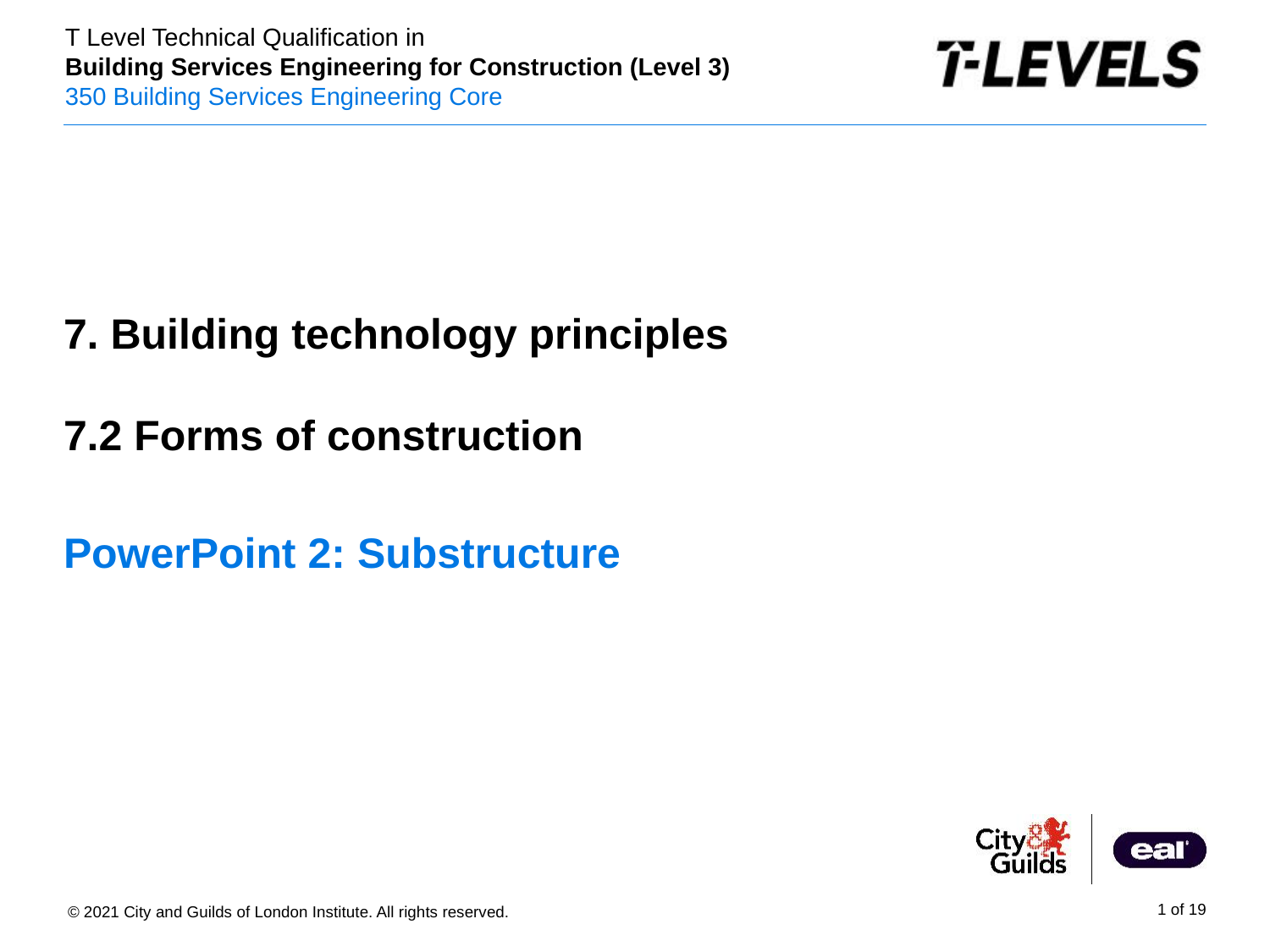

PowerPoint sentation
7. Building technology principles

7.2 Forms of construction
# PowerPoint 2: Substructure